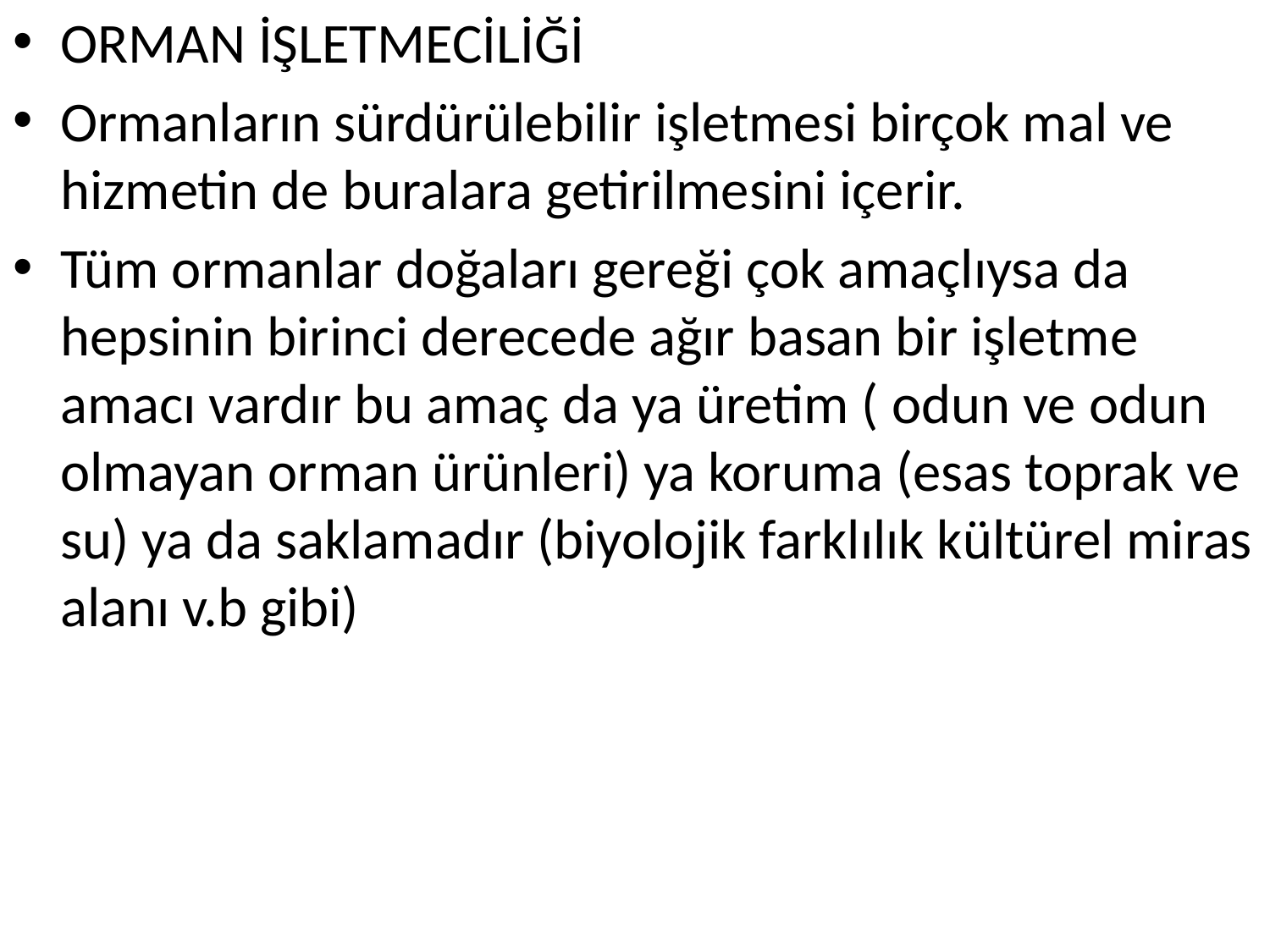

ORMAN İŞLETMECİLİĞİ
Ormanların sürdürülebilir işletmesi birçok mal ve hizmetin de buralara getirilmesini içerir.
Tüm ormanlar doğaları gereği çok amaçlıysa da hepsinin birinci derecede ağır basan bir işletme amacı vardır bu amaç da ya üretim ( odun ve odun olmayan orman ürünleri) ya koruma (esas toprak ve su) ya da saklamadır (biyolojik farklılık kültürel miras alanı v.b gibi)